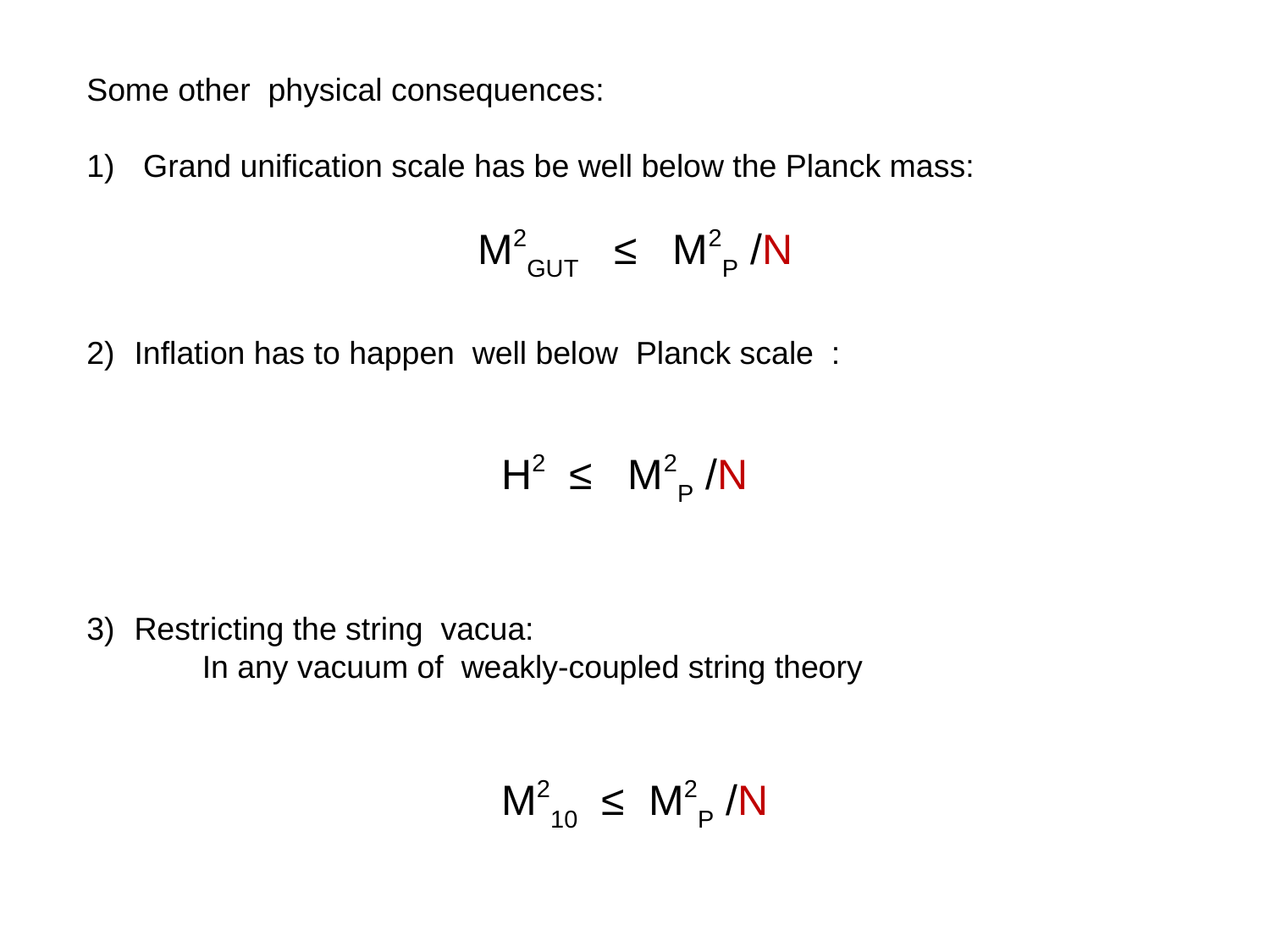

Some other  physical consequences:

 Grand unification scale has be well below the Planck mass:

                                 M2GUT   ≤   M2P /N

Inflation has to happen  well below  Planck scale  :

                                   H2  ≤   M2P /N

Restricting the string  vacua:
             In any vacuum of  weakly-coupled string theory

                                   M210  ≤  M2P /N